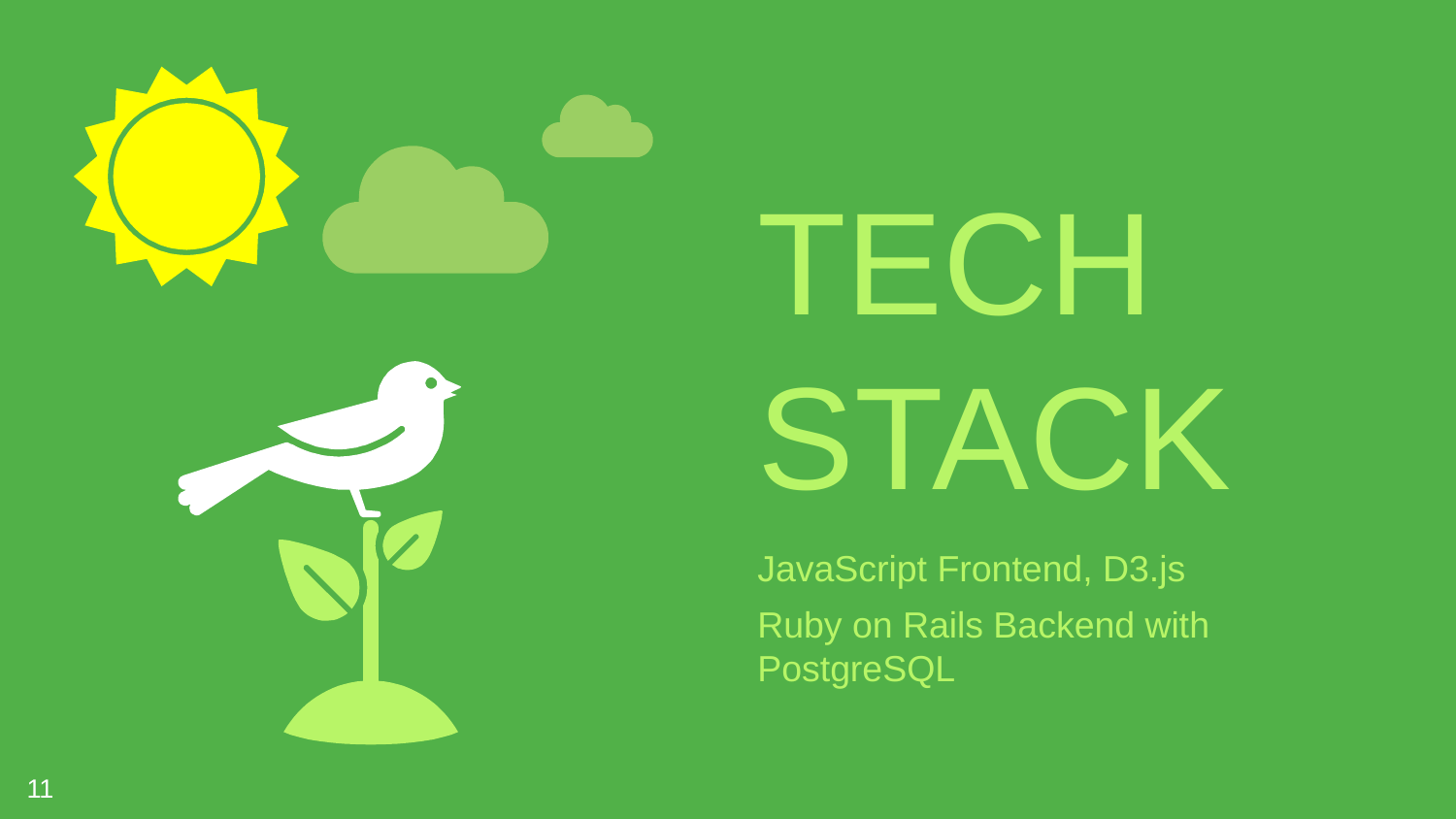

TECH STACK

JavaScript Frontend, D3.js
Ruby on Rails Backend with PostgreSQL
11